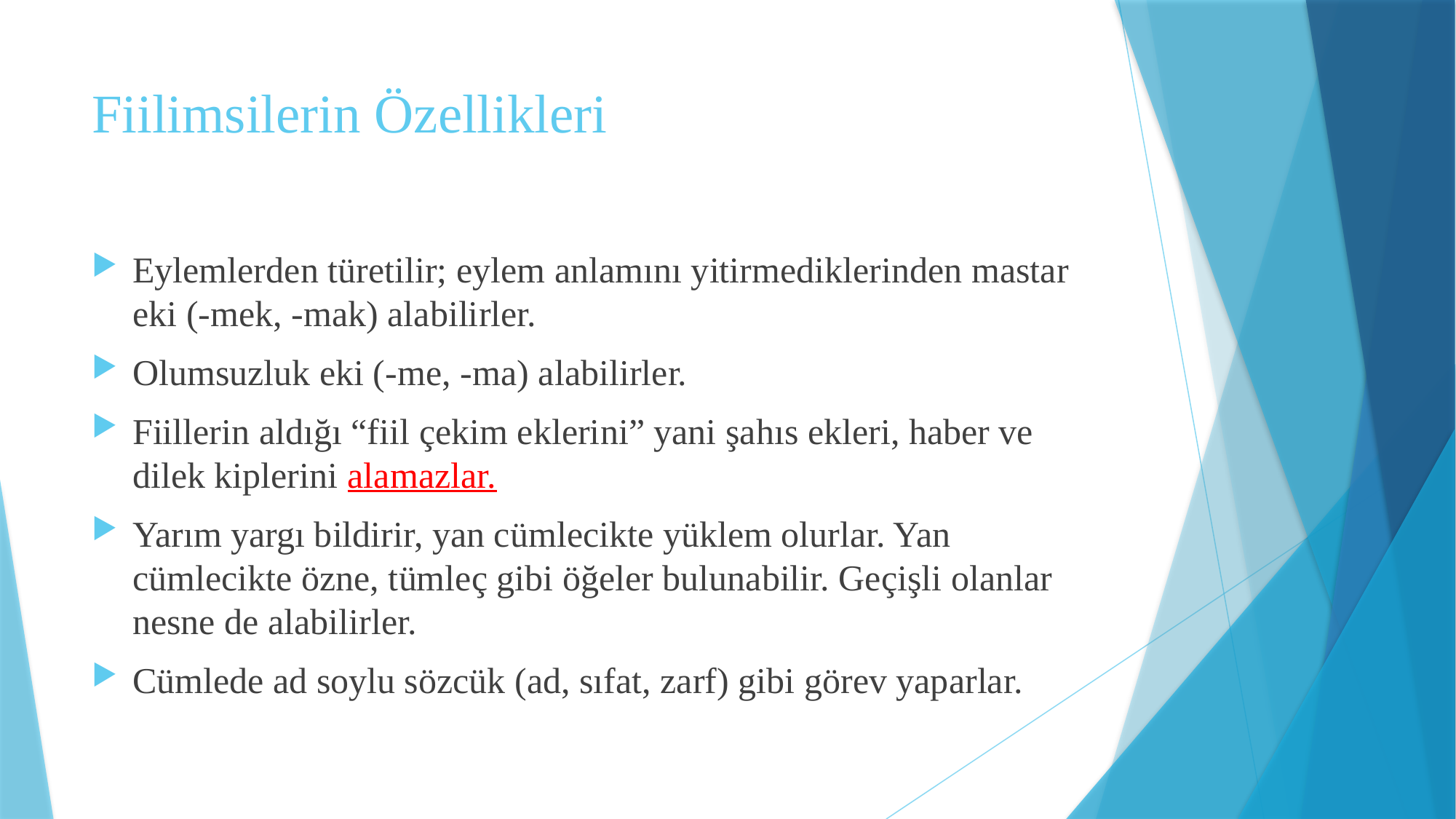

# Fiilimsilerin Özellikleri
Eylemlerden türetilir; eylem anlamını yitirmediklerinden mastar eki (-mek, -mak) alabilirler.
Olumsuzluk eki (-me, -ma) alabilirler.
Fiillerin aldığı “fiil çekim eklerini” yani şahıs ekleri, haber ve dilek kiplerini alamazlar.
Yarım yargı bildirir, yan cümlecikte yüklem olurlar. Yan cümlecikte özne, tümleç gibi öğeler bulunabilir. Geçişli olanlar nesne de alabilirler.
Cümlede ad soylu sözcük (ad, sıfat, zarf) gibi görev yaparlar.